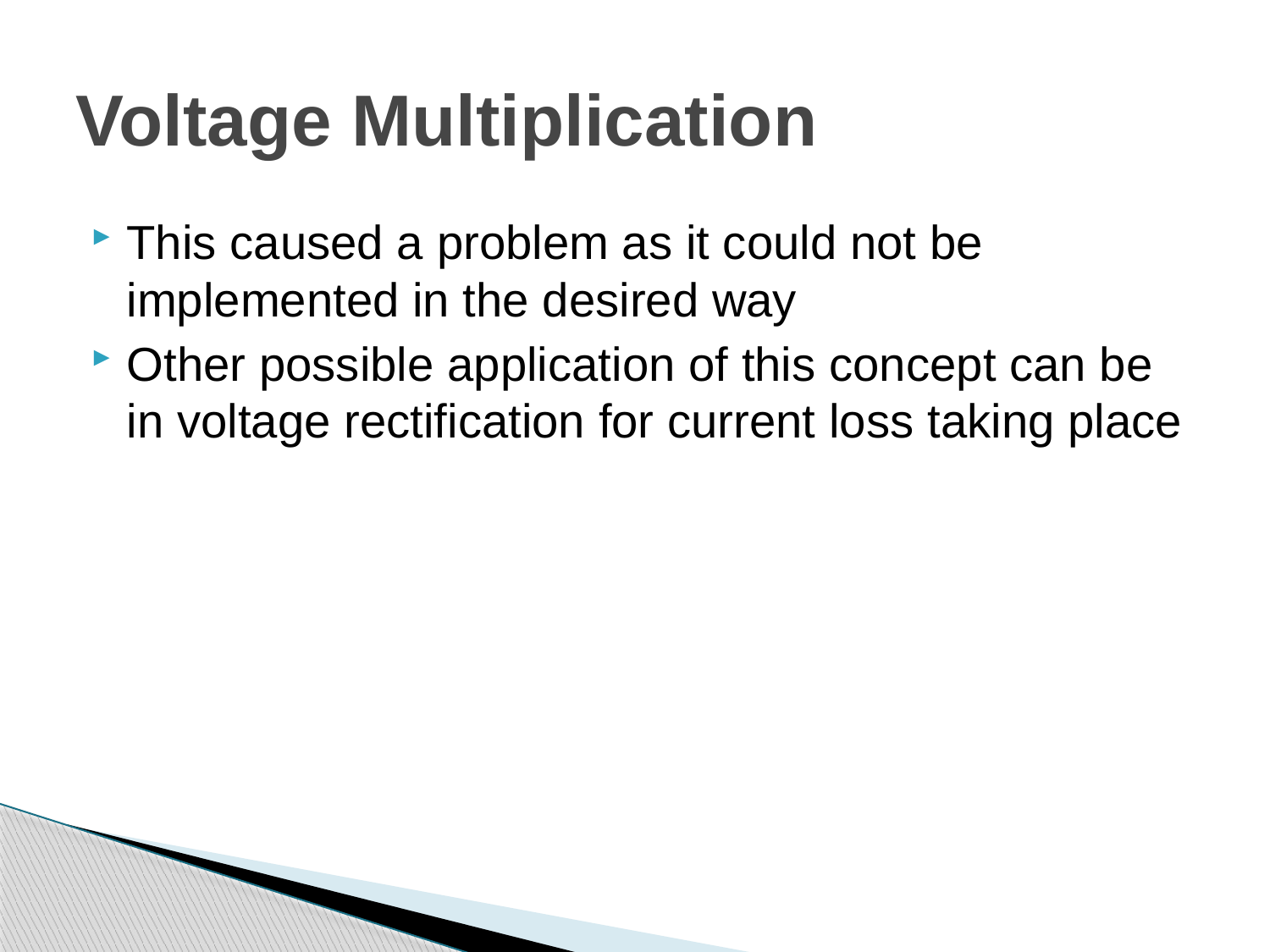

# Voltage Multiplication
This caused a problem as it could not be implemented in the desired way
Other possible application of this concept can be in voltage rectification for current loss taking place